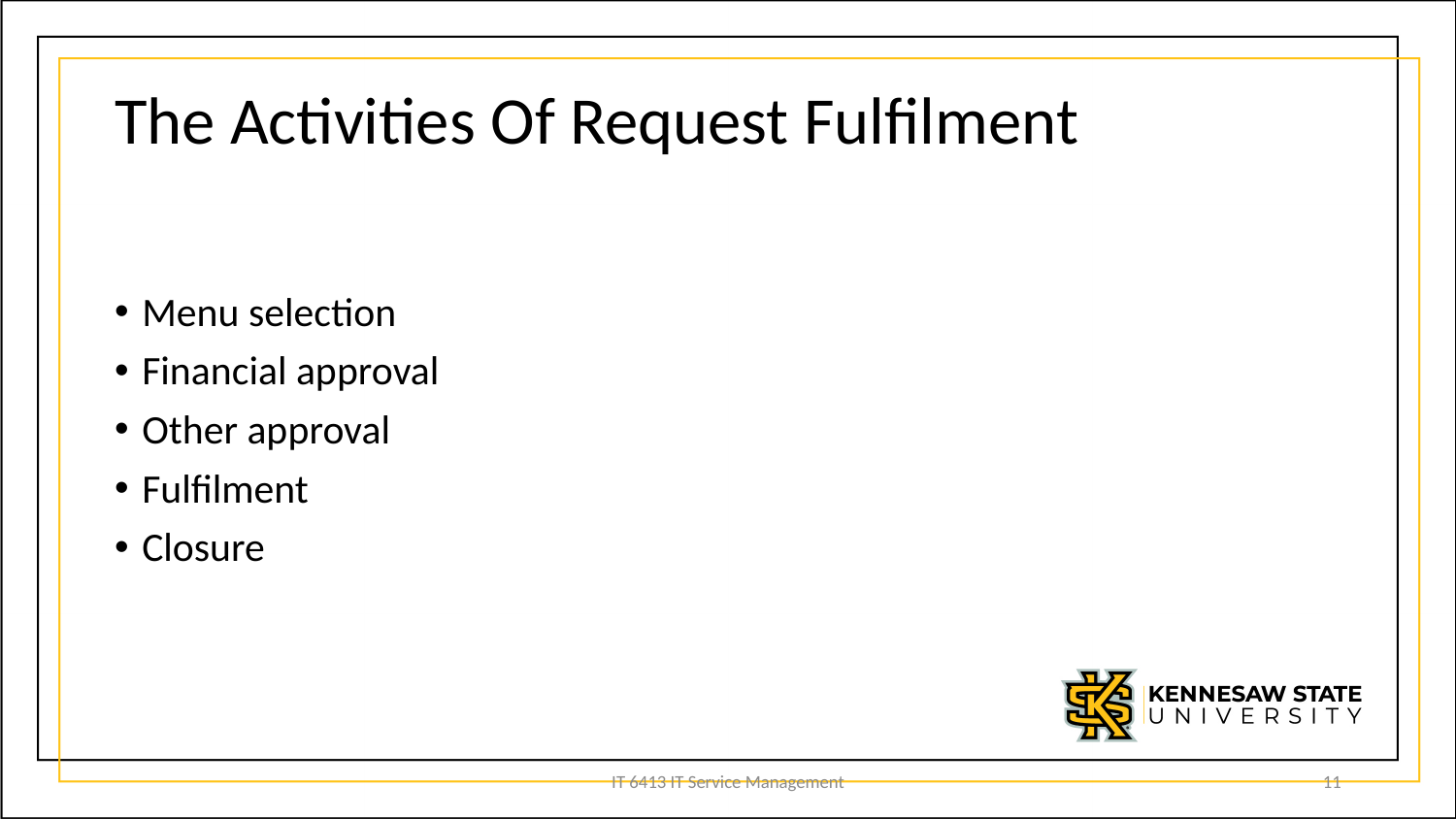

# The Activities Of Request Fulfilment

Menu selection
Financial approval
Other approval
Fulfilment
Closure
IT 6413 IT Service Management
11